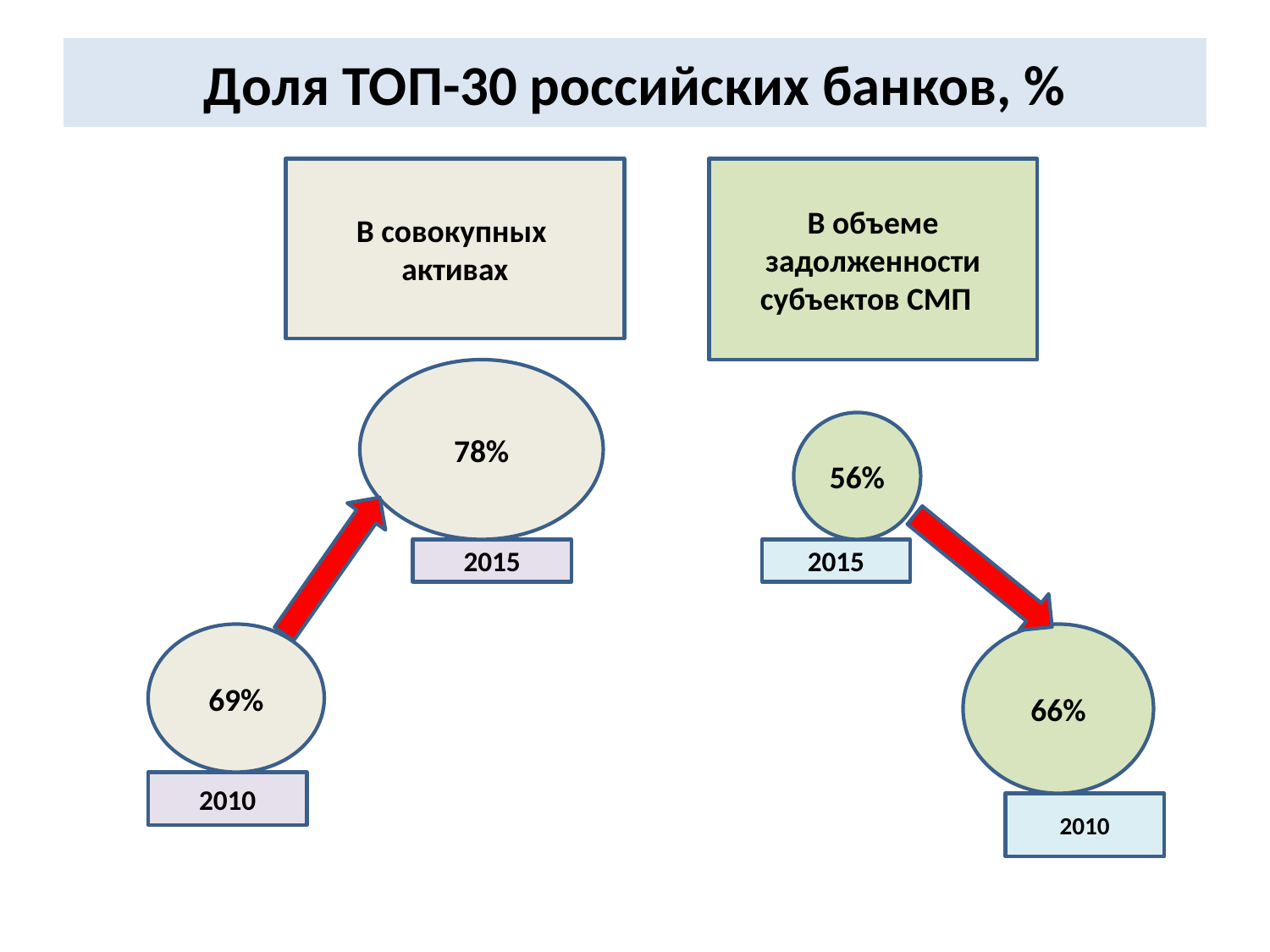

# Доля ТОП-30 российских банков, %
В совокупных
активах
В объеме задолженности субъектов СМП
78%
56%

2015
2015
69%
66%
2010
2010